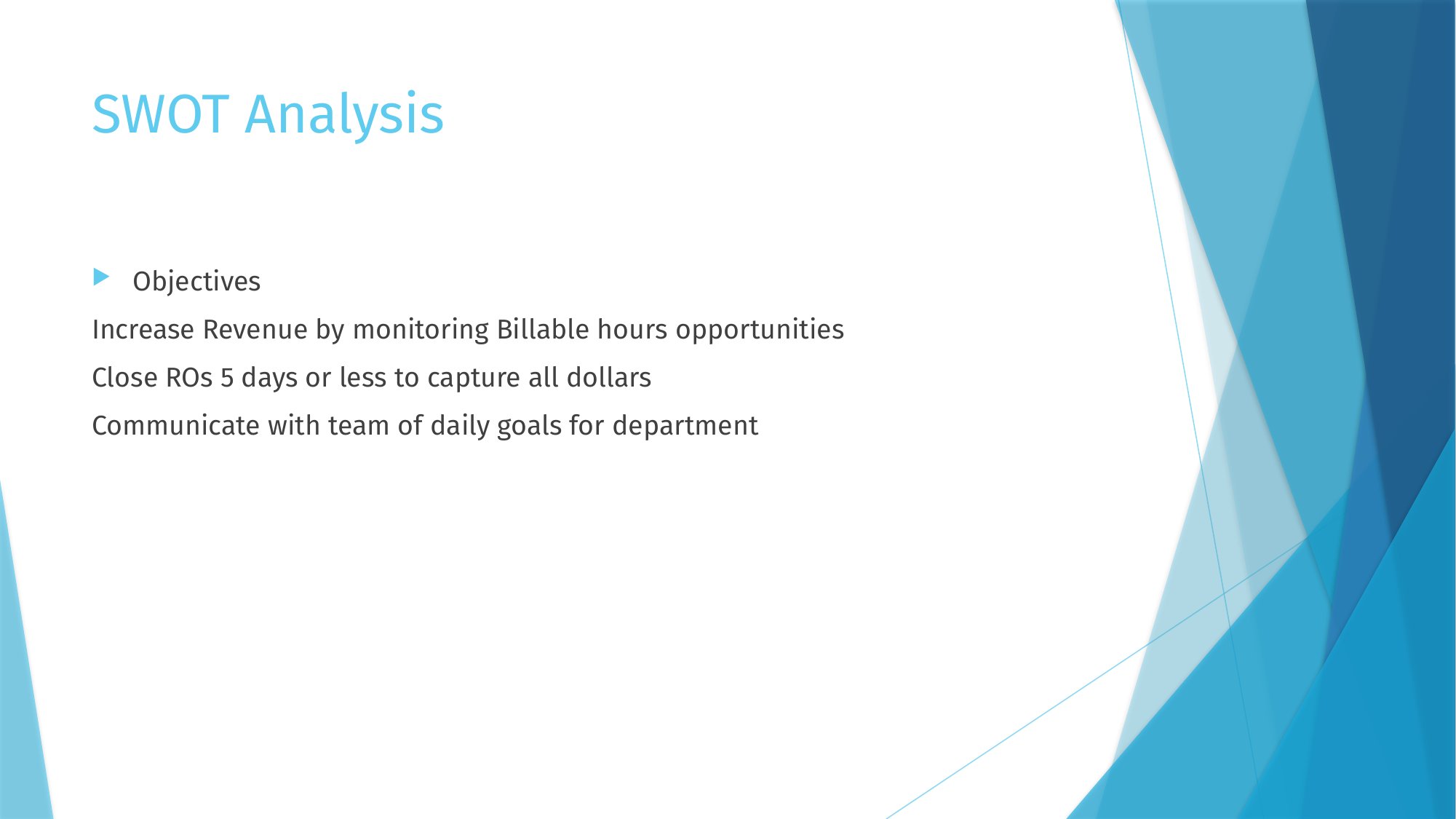

# SWOT Analysis
Objectives
Increase Revenue by monitoring Billable hours opportunities
Close ROs 5 days or less to capture all dollars
Communicate with team of daily goals for department